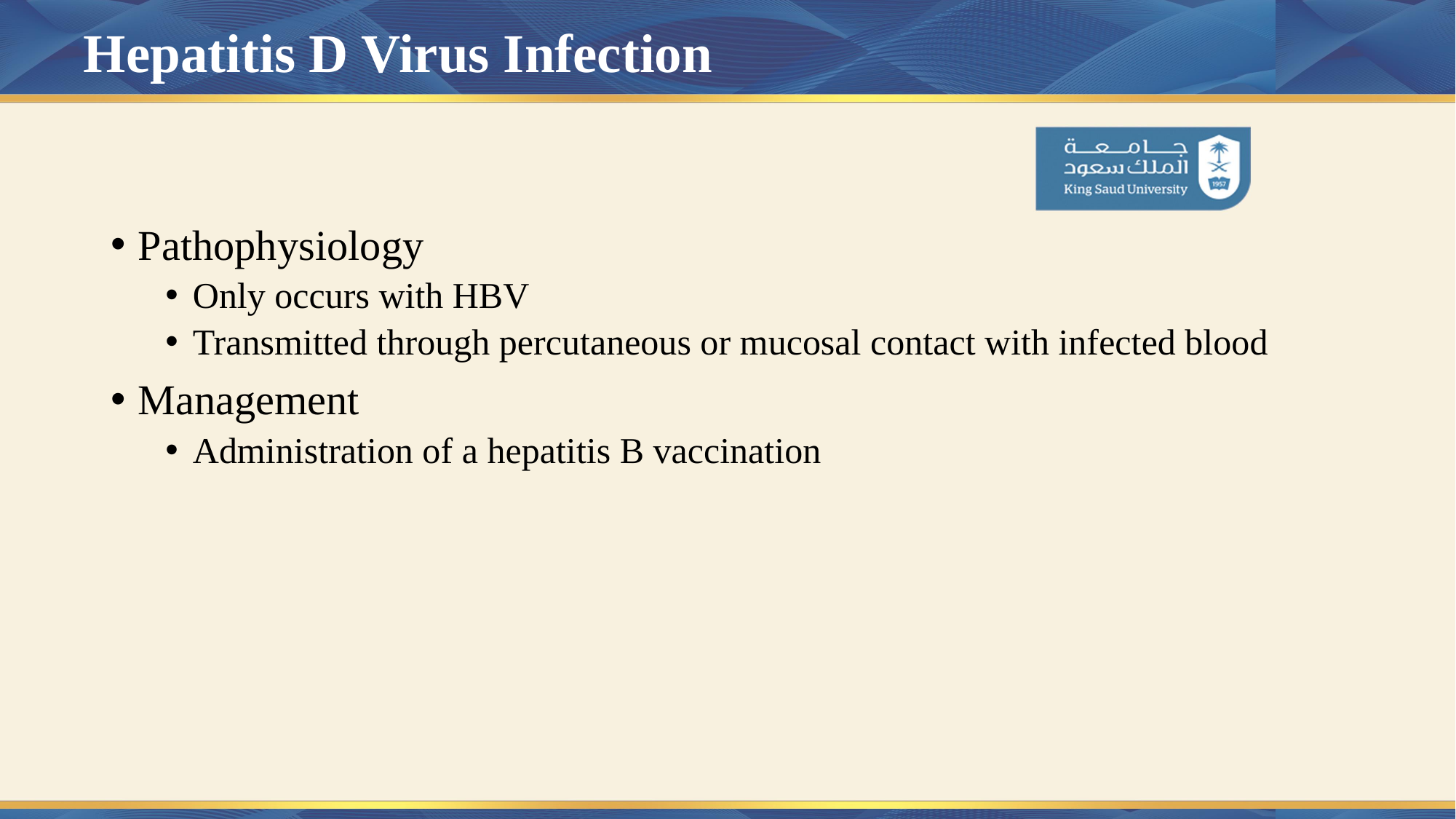

# Hepatitis D Virus Infection
Pathophysiology
Only occurs with HBV
Transmitted through percutaneous or mucosal contact with infected blood
Management
Administration of a hepatitis B vaccination